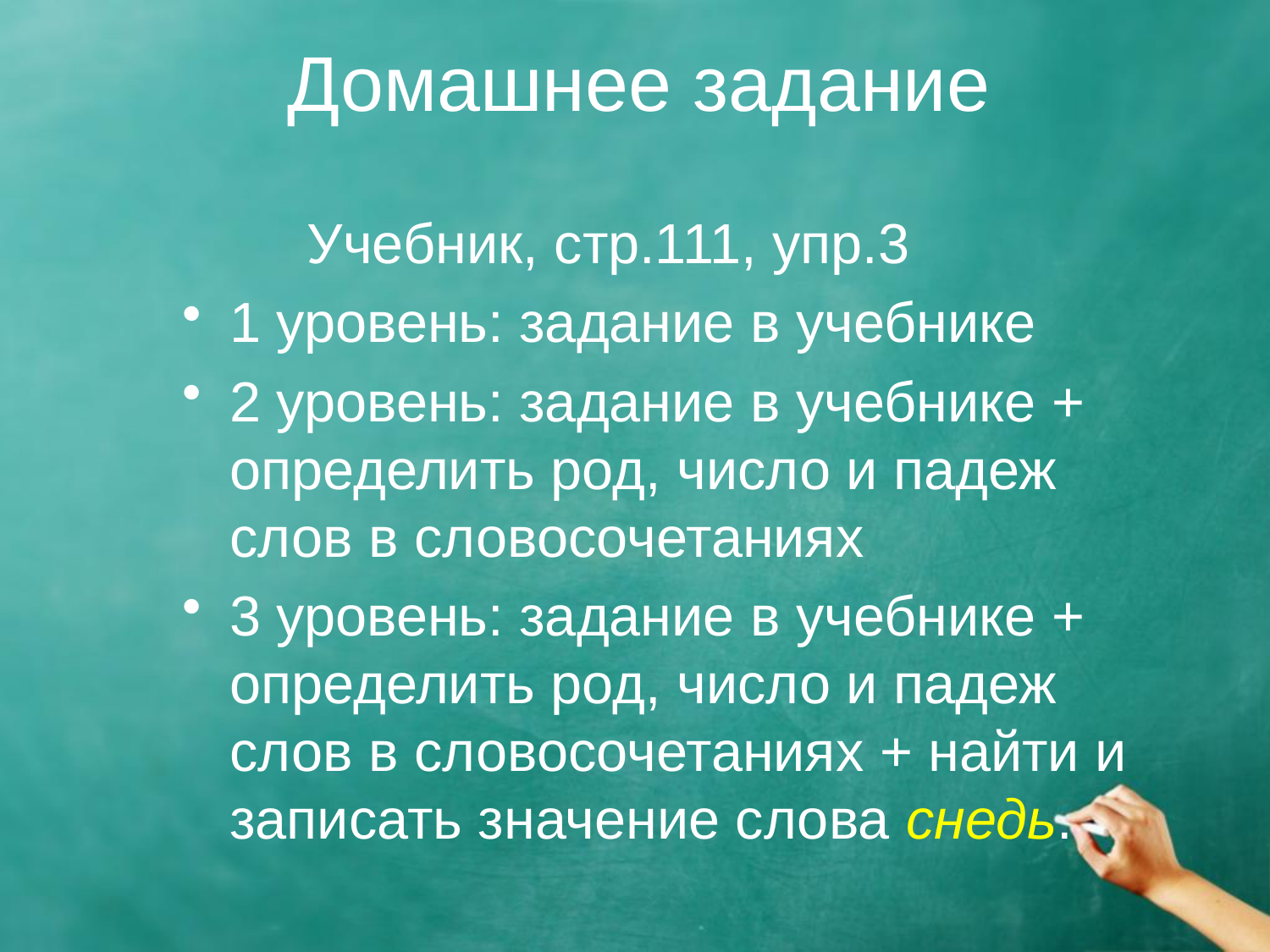

# Домашнее задание
        Учебник, стр.111, упр.3
1 уровень: задание в учебнике
2 уровень: задание в учебнике + определить род, число и падеж слов в словосочетаниях
3 уровень: задание в учебнике + определить род, число и падеж слов в словосочетаниях + найти и записать значение слова снедь.